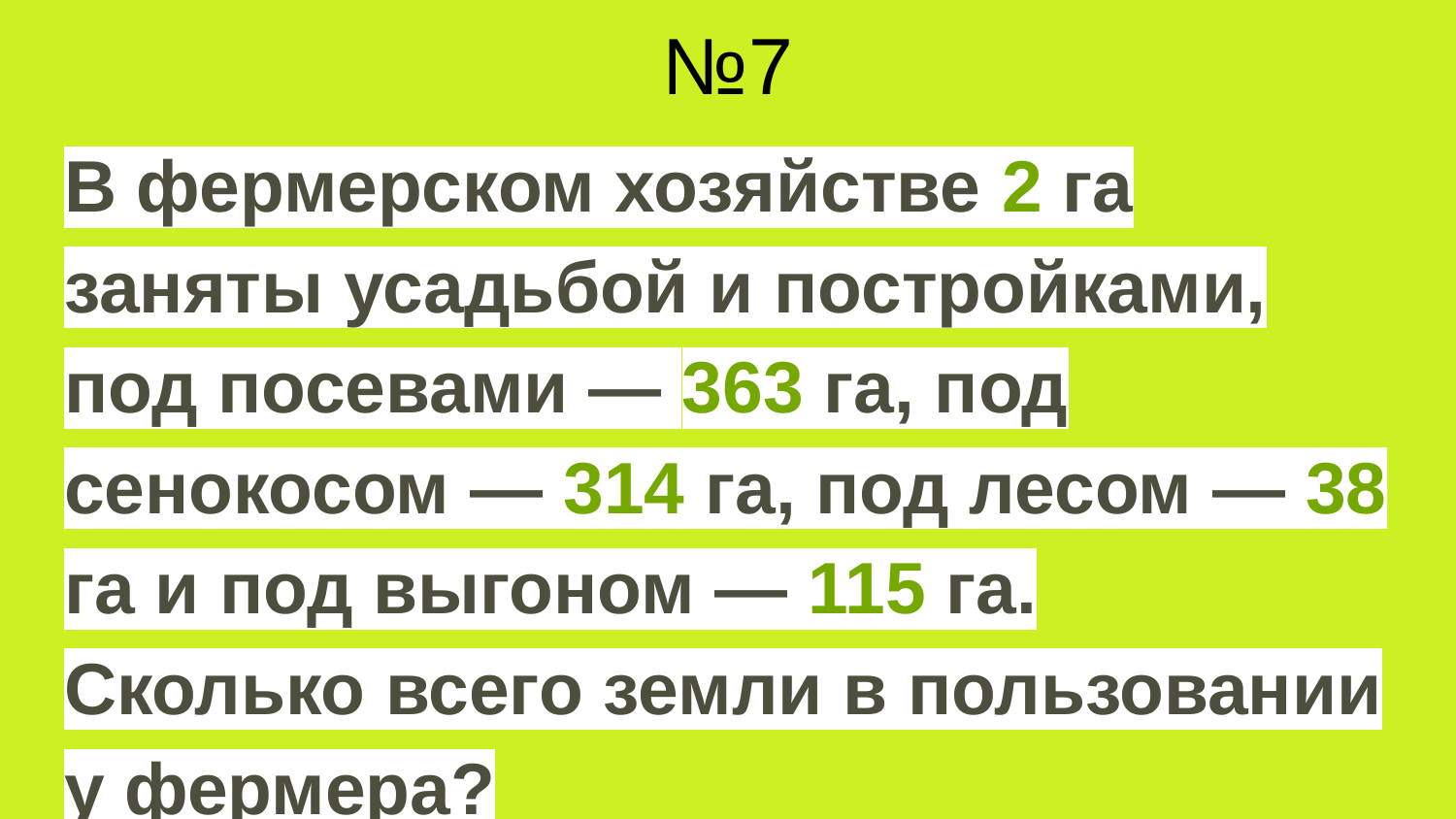

# №7
В фермерском хозяйстве 2 га заняты усадьбой и постройками, под посевами — 363 га, под сенокосом — 314 га, под лесом — 38 га и под выгоном — 115 га.
Сколько всего земли в пользовании у фермера?